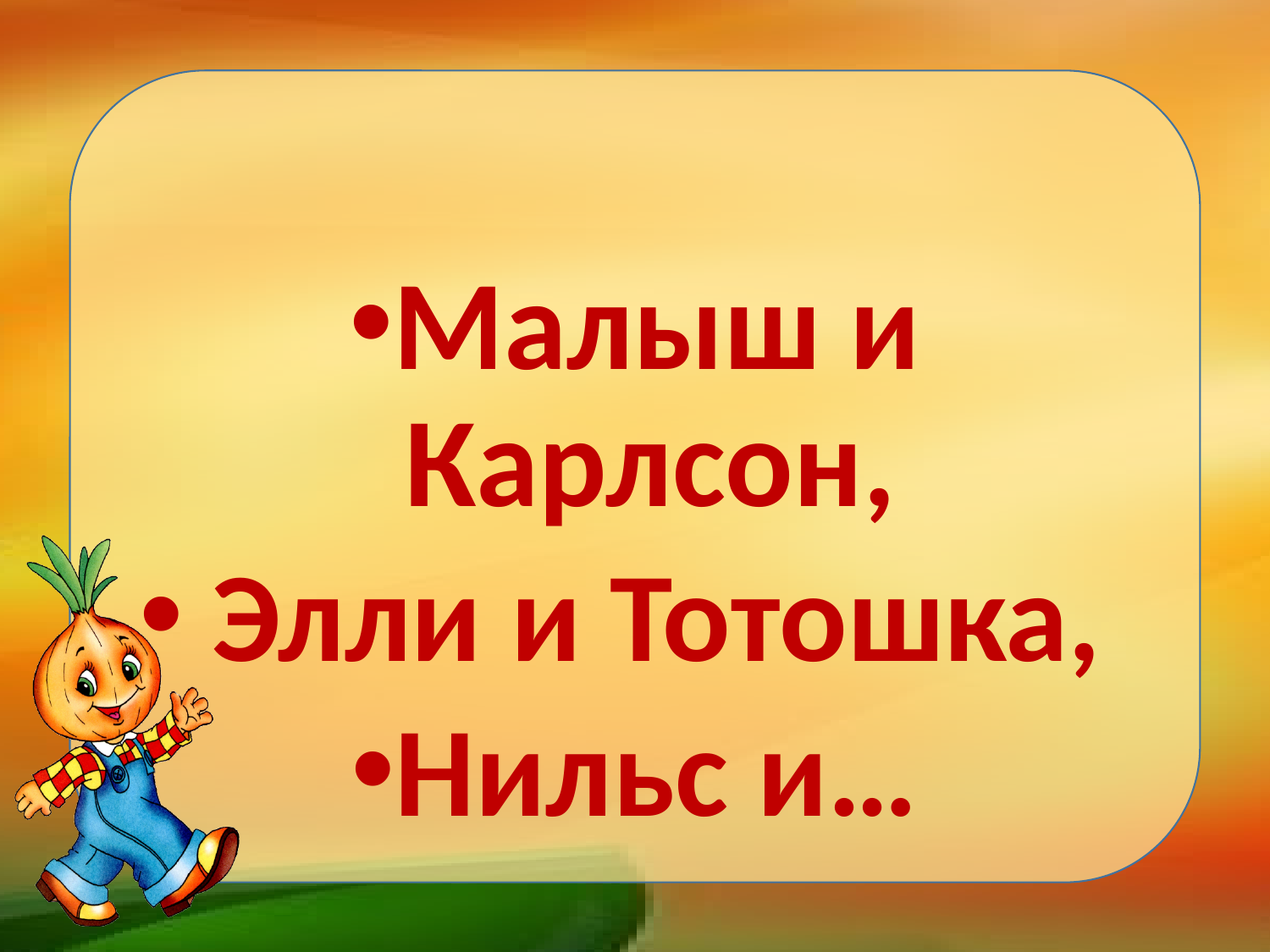

#
Малыш и Карлсон,
 Элли и Тотошка,
Нильс и…